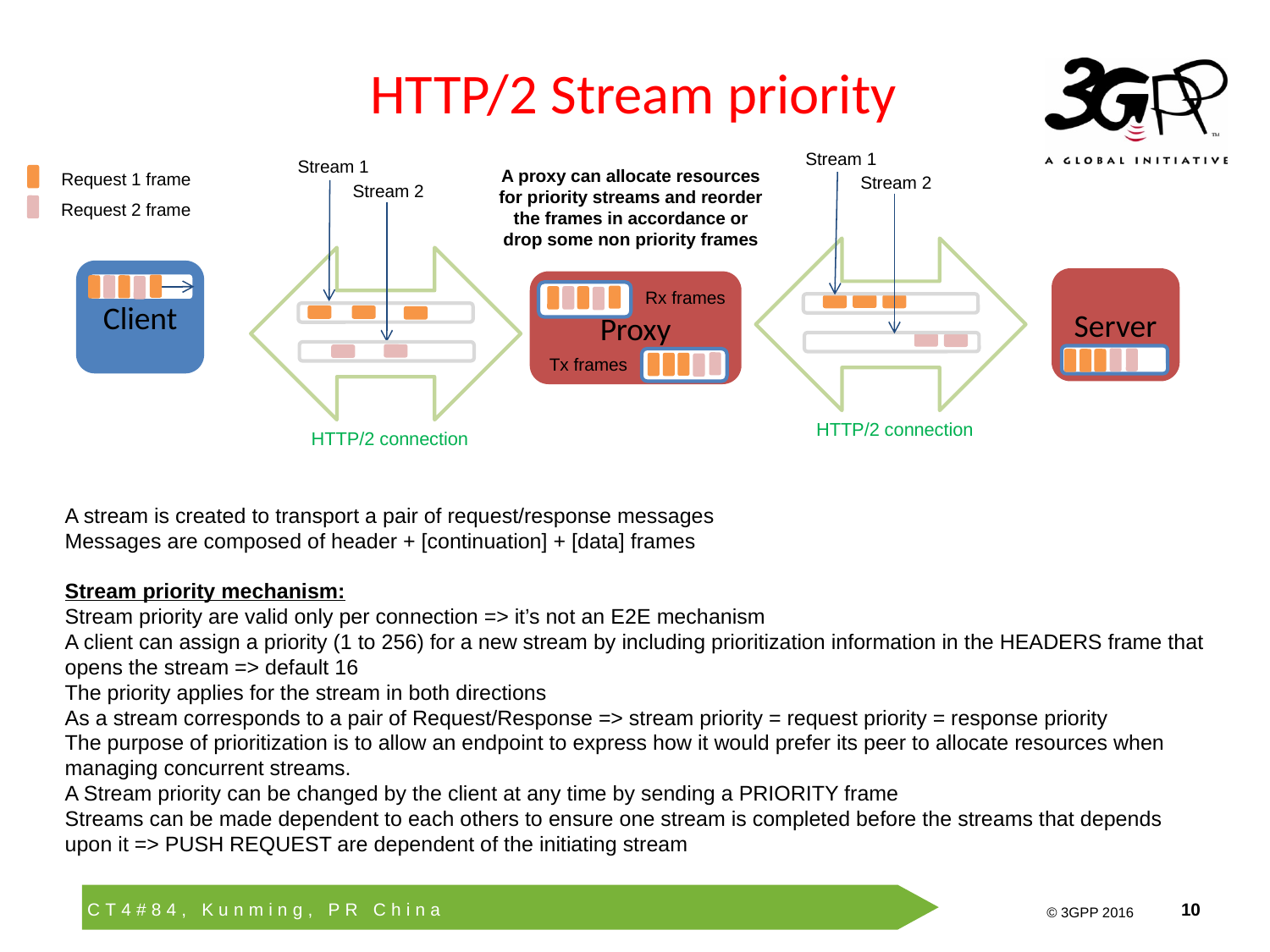

# HTTP/2 Stream priority
Stream 1
Stream 1

A proxy can allocate resources for priority streams and reorder the frames in accordance or drop some non priority frames
Request 1 frame
Stream 2
Stream 2

Request 2 frame

Client
Server
Proxy

Rx frames

Tx frames

HTTP/2 connection
HTTP/2 connection
A stream is created to transport a pair of request/response messages
Messages are composed of header + [continuation] + [data] frames

Stream priority mechanism:
Stream priority are valid only per connection => it’s not an E2E mechanism
A client can assign a priority (1 to 256) for a new stream by including prioritization information in the HEADERS frame that opens the stream => default 16
The priority applies for the stream in both directions
As a stream corresponds to a pair of Request/Response => stream priority = request priority = response priority
The purpose of prioritization is to allow an endpoint to express how it would prefer its peer to allocate resources when managing concurrent streams.
A Stream priority can be changed by the client at any time by sending a PRIORITY frame
Streams can be made dependent to each others to ensure one stream is completed before the streams that depends upon it => PUSH REQUEST are dependent of the initiating stream